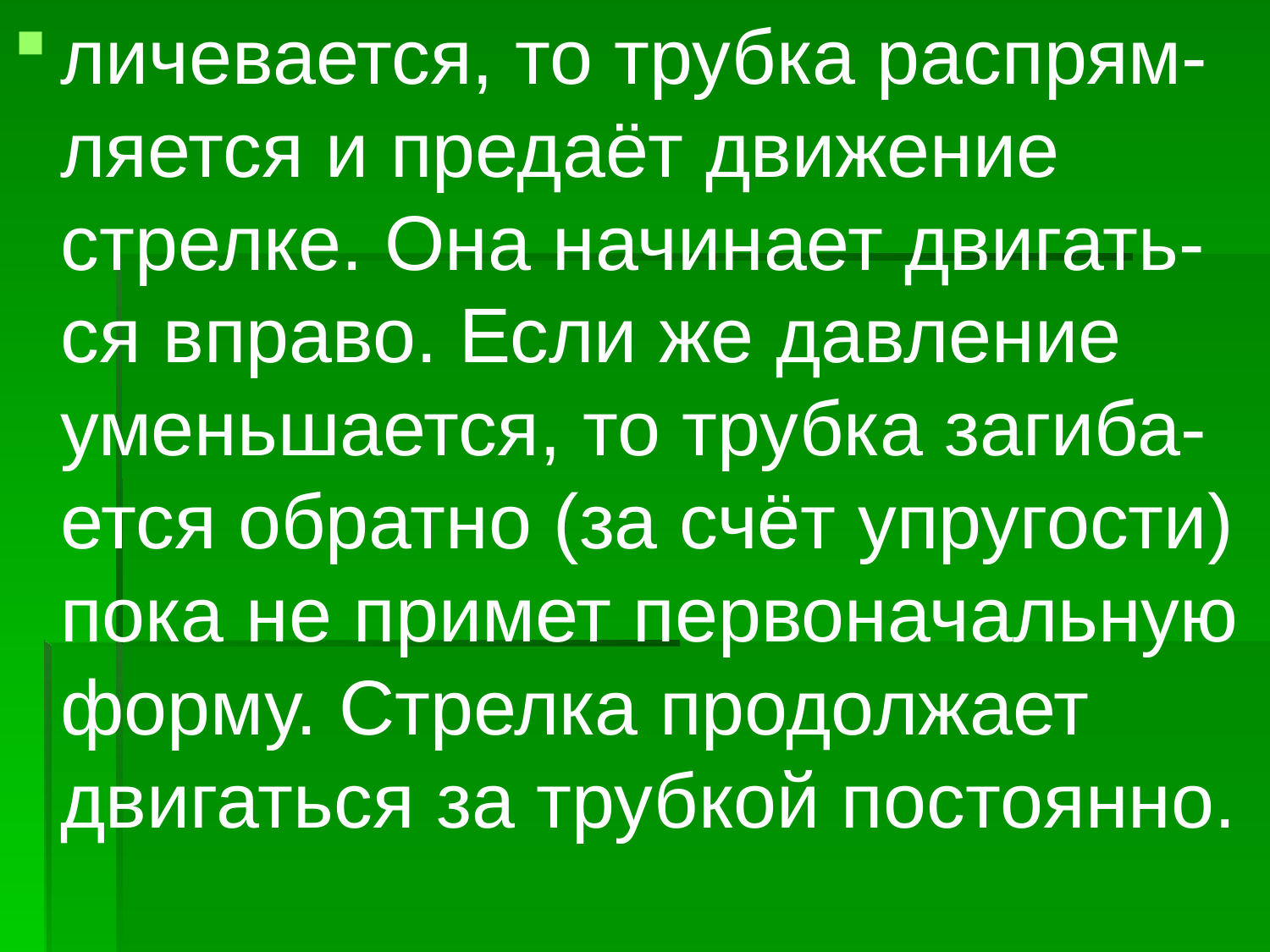

личевается, то трубка распрям-
ляется и предаёт движение
стрелке. Она начинает двигать-
ся вправо. Если же давление
уменьшается, то трубка загиба-
ется обратно (за счёт упругости)
пока не примет первоначальную
форму. Стрелка продолжает
двигаться за трубкой постоянно.
#